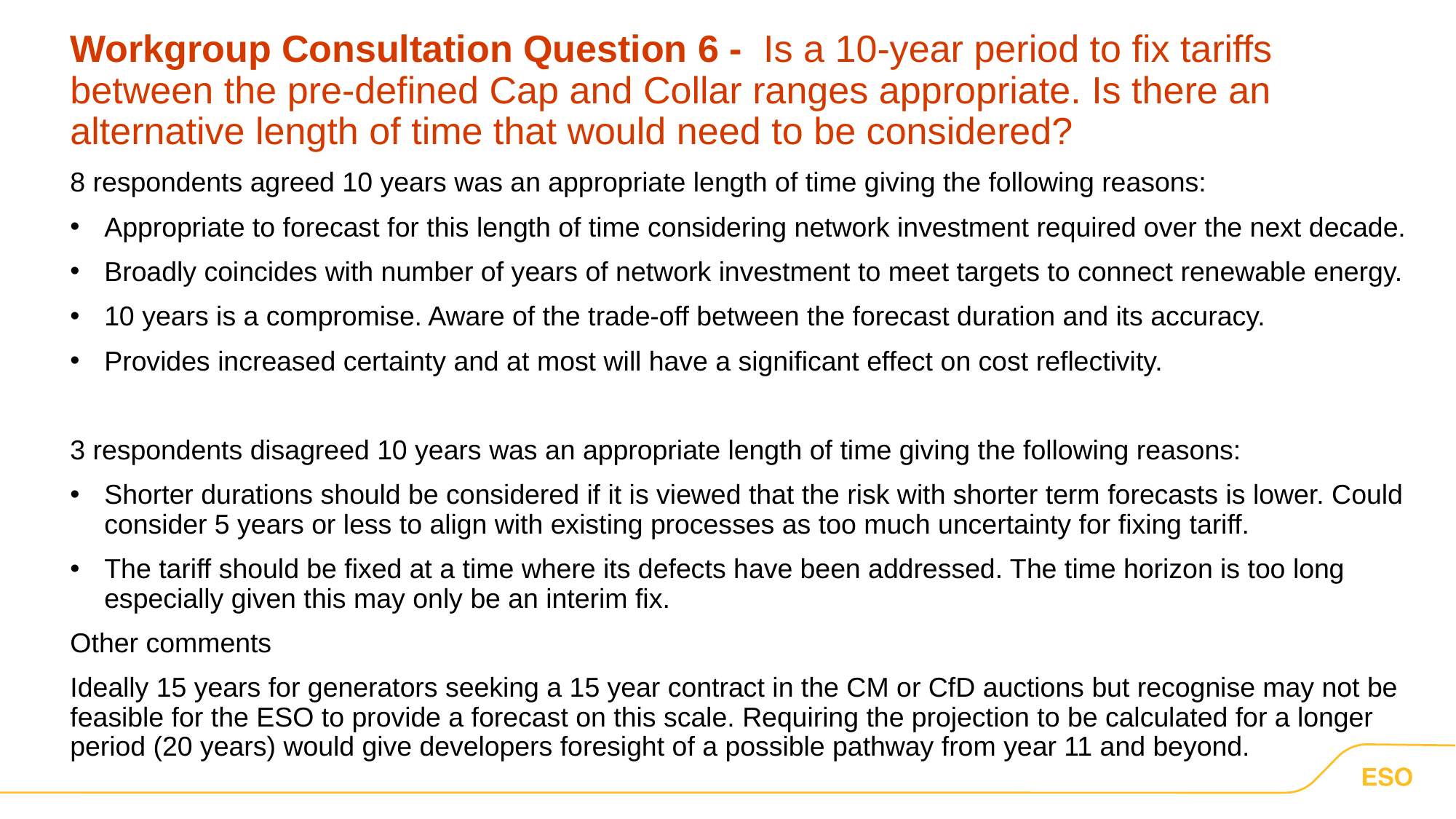

# Workgroup Consultation Question 6 -  Is a 10-year period to fix tariffs between the pre-defined Cap and Collar ranges appropriate. Is there an alternative length of time that would need to be considered?
8 respondents agreed 10 years was an appropriate length of time giving the following reasons:
Appropriate to forecast for this length of time considering network investment required over the next decade.
Broadly coincides with number of years of network investment to meet targets to connect renewable energy.
10 years is a compromise. Aware of the trade-off between the forecast duration and its accuracy.
Provides increased certainty and at most will have a significant effect on cost reflectivity.

3 respondents disagreed 10 years was an appropriate length of time giving the following reasons:
Shorter durations should be considered if it is viewed that the risk with shorter term forecasts is lower. Could consider 5 years or less to align with existing processes as too much uncertainty for fixing tariff.
The tariff should be fixed at a time where its defects have been addressed. The time horizon is too long especially given this may only be an interim fix.
Other comments
Ideally 15 years for generators seeking a 15 year contract in the CM or CfD auctions but recognise may not be feasible for the ESO to provide a forecast on this scale. Requiring the projection to be calculated for a longer period (20 years) would give developers foresight of a possible pathway from year 11 and beyond.